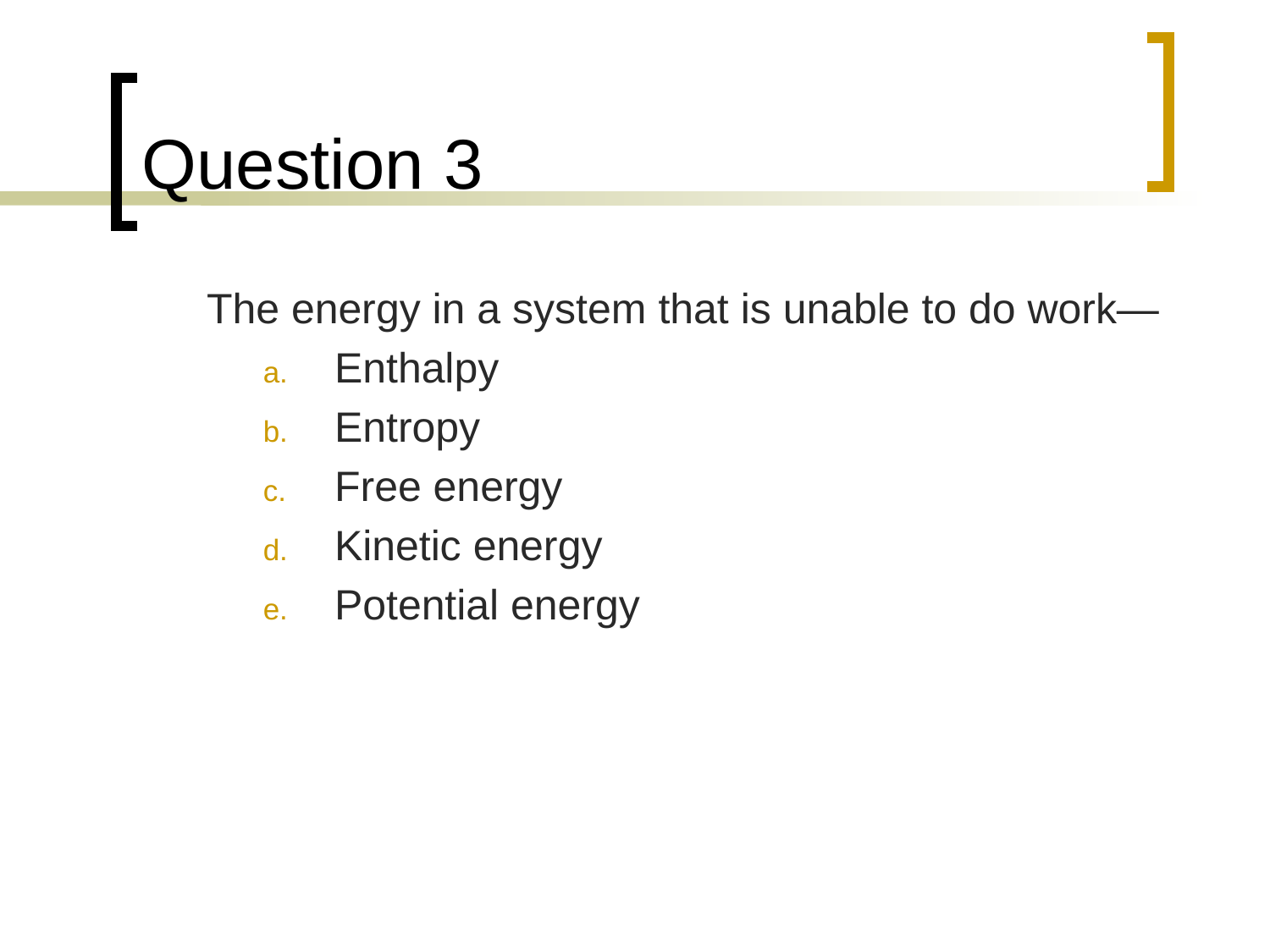

# Question 3
	The energy in a system that is unable to do work—
Enthalpy
Entropy
Free energy
Kinetic energy
Potential energy